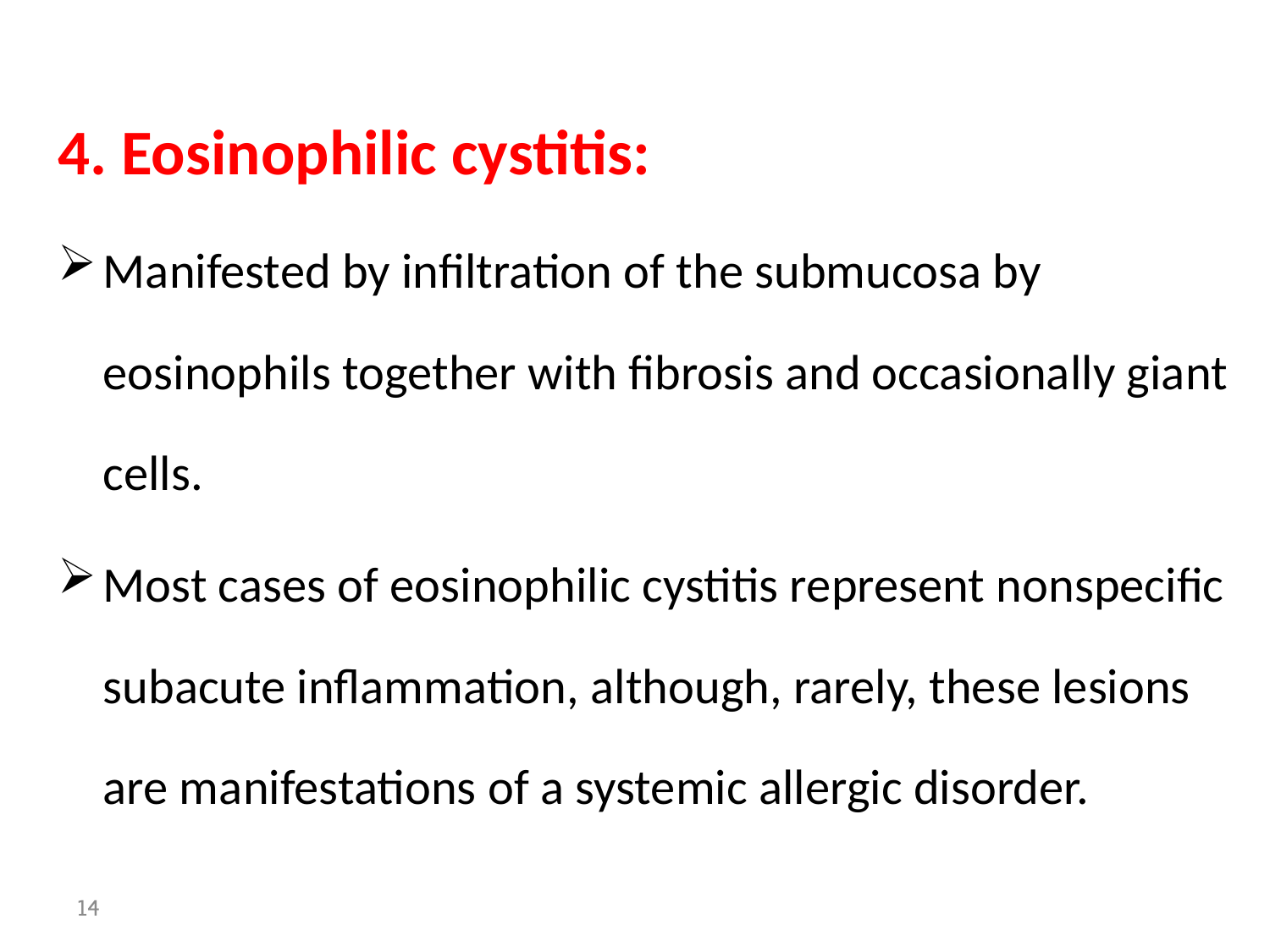

4. Eosinophilic cystitis:
Manifested by infiltration of the submucosa by eosinophils together with fibrosis and occasionally giant cells.
Most cases of eosinophilic cystitis represent nonspecific subacute inflammation, although, rarely, these lesions are manifestations of a systemic allergic disorder.

14